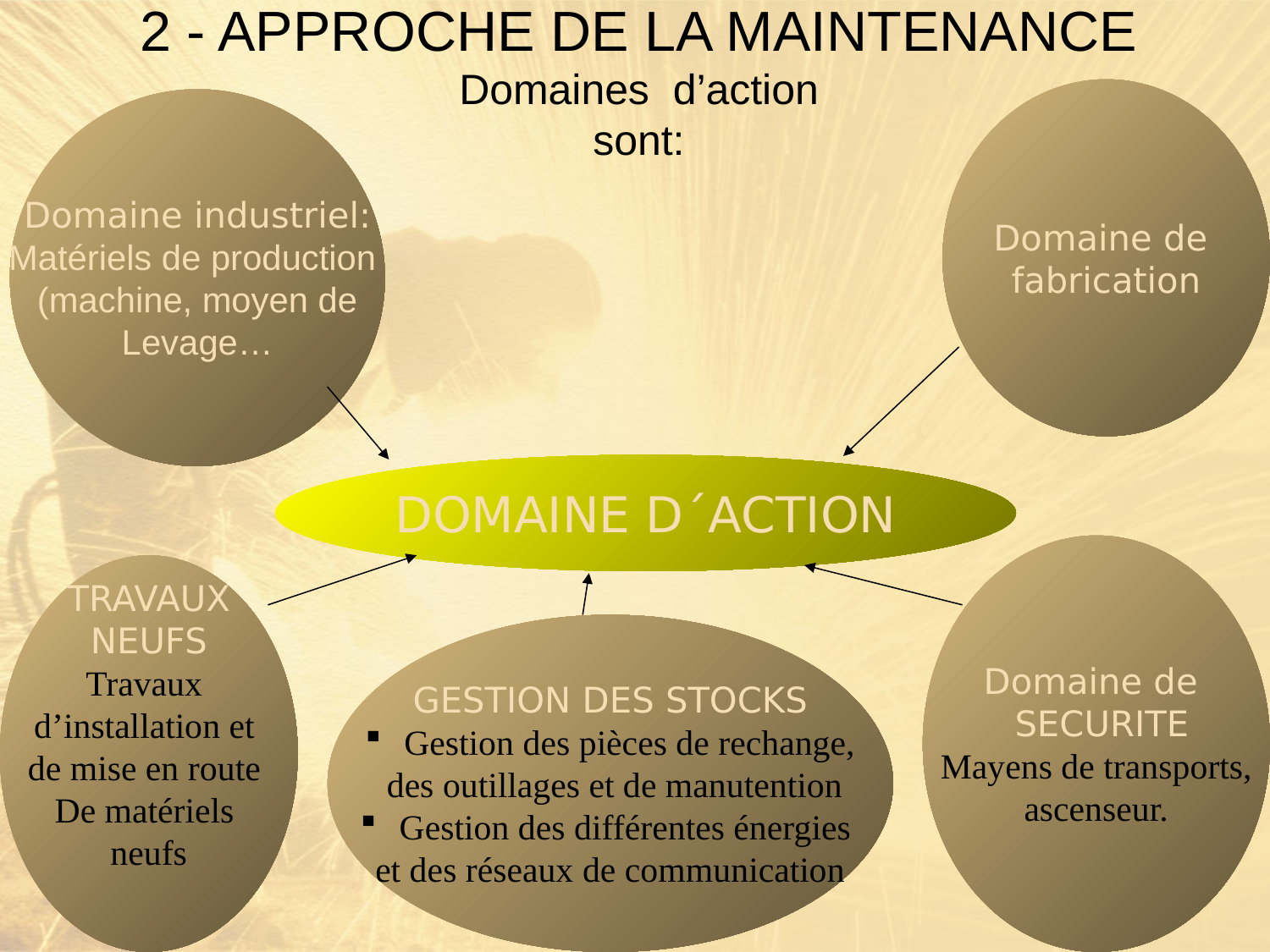

# 2 - APPROCHE DE LA MAINTENANCE Domaines  d’action sont:
Domaine de
fabrication

Domaine industriel:
Matériels de production
(machine, moyen de
Levage…

DOMAINE D´ACTION
Domaine de
 SECURITE
Mayens de transports,
ascenseur.

TRAVAUX
NEUFS
Travaux
d’installation et
de mise en route
De matériels
neufs

GESTION DES STOCKS
 Gestion des pièces de rechange,
 des outillages et de manutention
 Gestion des différentes énergies
et des réseaux de communication